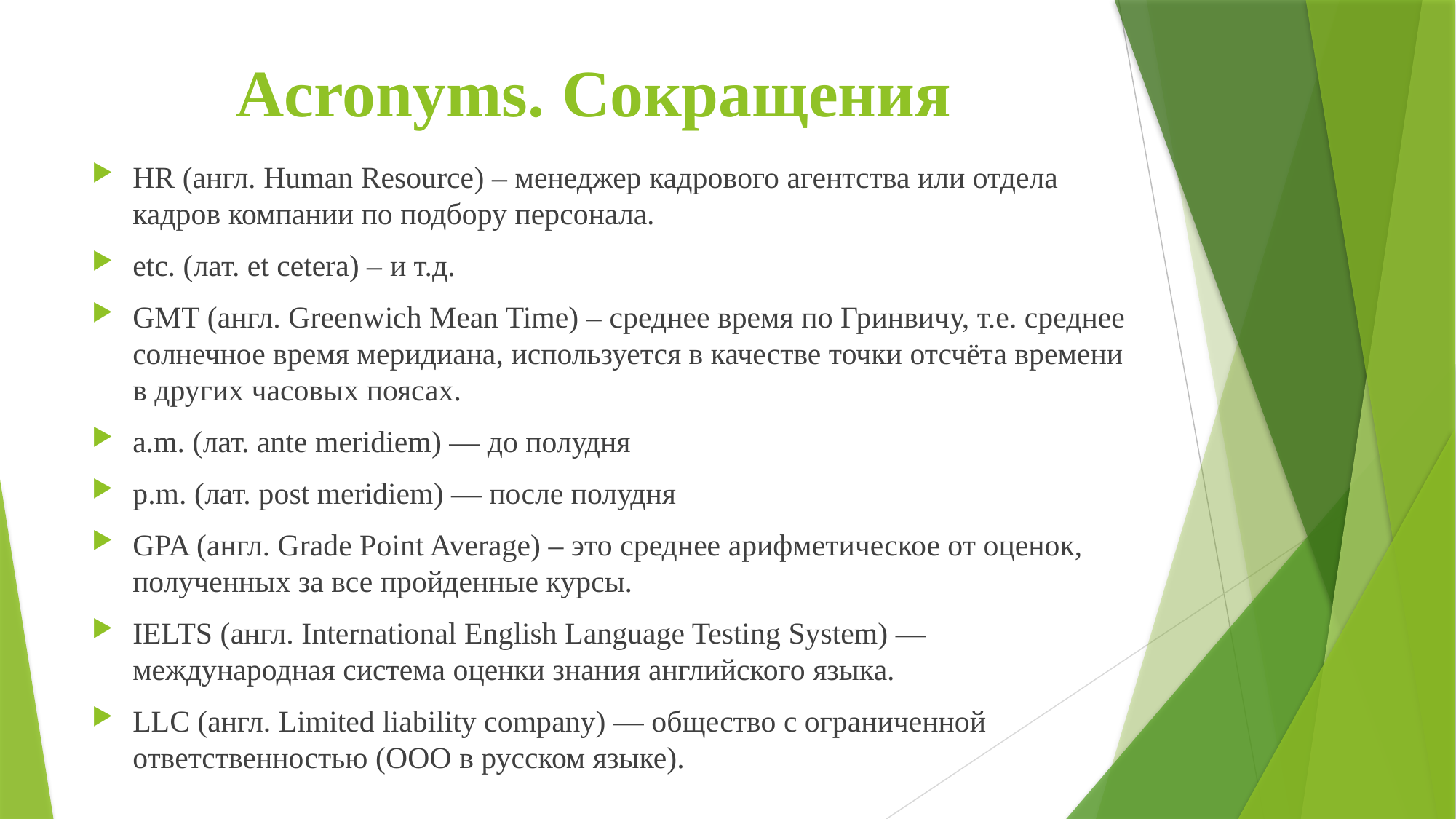

# Acronyms. Сокращения
HR (англ. Human Resource) – менеджер кадрового агентства или отдела кадров компании по подбору персонала.
etc. (лат. et cetera) – и т.д.
GMT (англ. Greenwich Mean Time) – среднее время по Гринвичу, т.е. среднее солнечное время меридиана, используется в качестве точки отсчёта времени в других часовых поясах.
a.m. (лат. ante meridiem) — до полудня
p.m. (лат. post meridiem) — после полудня
GPA (англ. Grade Point Average) – это среднее арифметическое от оценок, полученных за все пройденные курсы.
IELTS (англ. International English Language Testing System) — международная система оценки знания английского языка.
LLC (англ. Limited liability company) — общество с ограниченной ответственностью (ООО в русском языке).